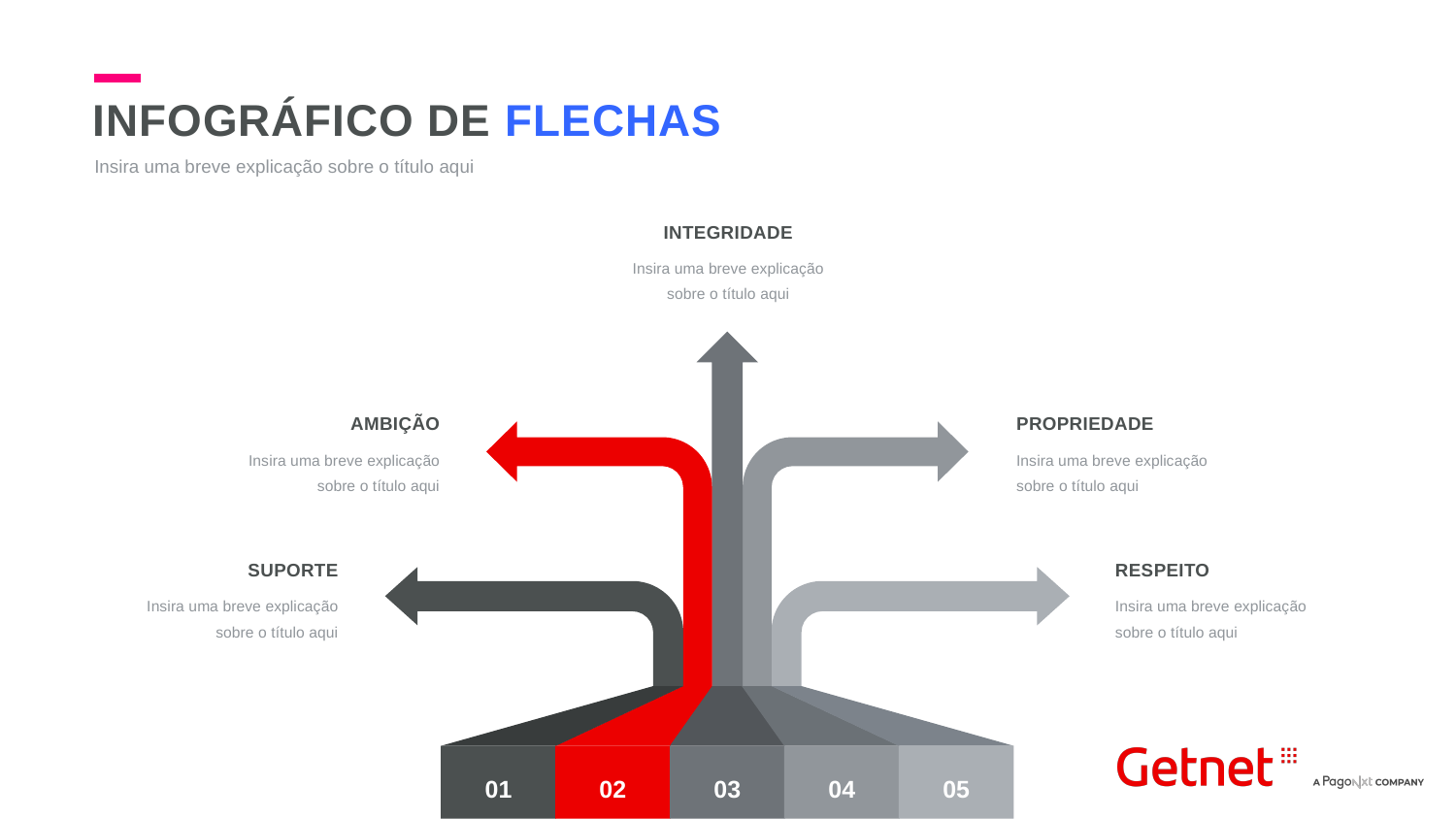

Infográfico de flechas
Insira uma breve explicação sobre o título aqui
INTEGRIDADE
Insira uma breve explicação sobre o título aqui

AMBIÇÃO
Insira uma breve explicação sobre o título aqui
PROPRIEDADE
Insira uma breve explicação sobre o título aqui

SUPORTE
Insira uma breve explicação sobre o título aqui
RESPEITO
Insira uma breve explicação sobre o título aqui

01

02

03

04

05